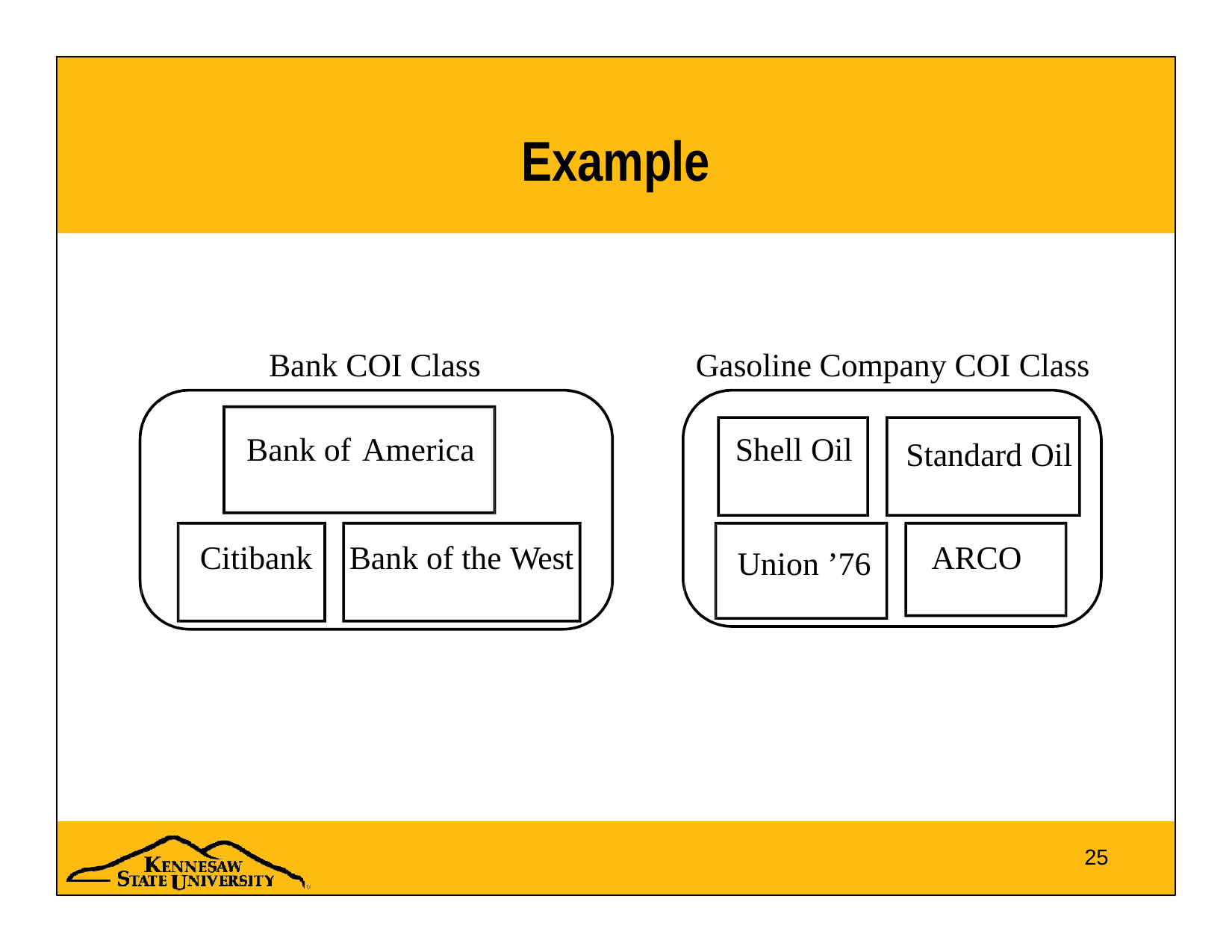

# Example
Bank COI Class
Gasoline Company COI Class

Bank of America
Shell Oil
Standard Oil

ARCO
Citibank
Bank of the West
Union ’76

25